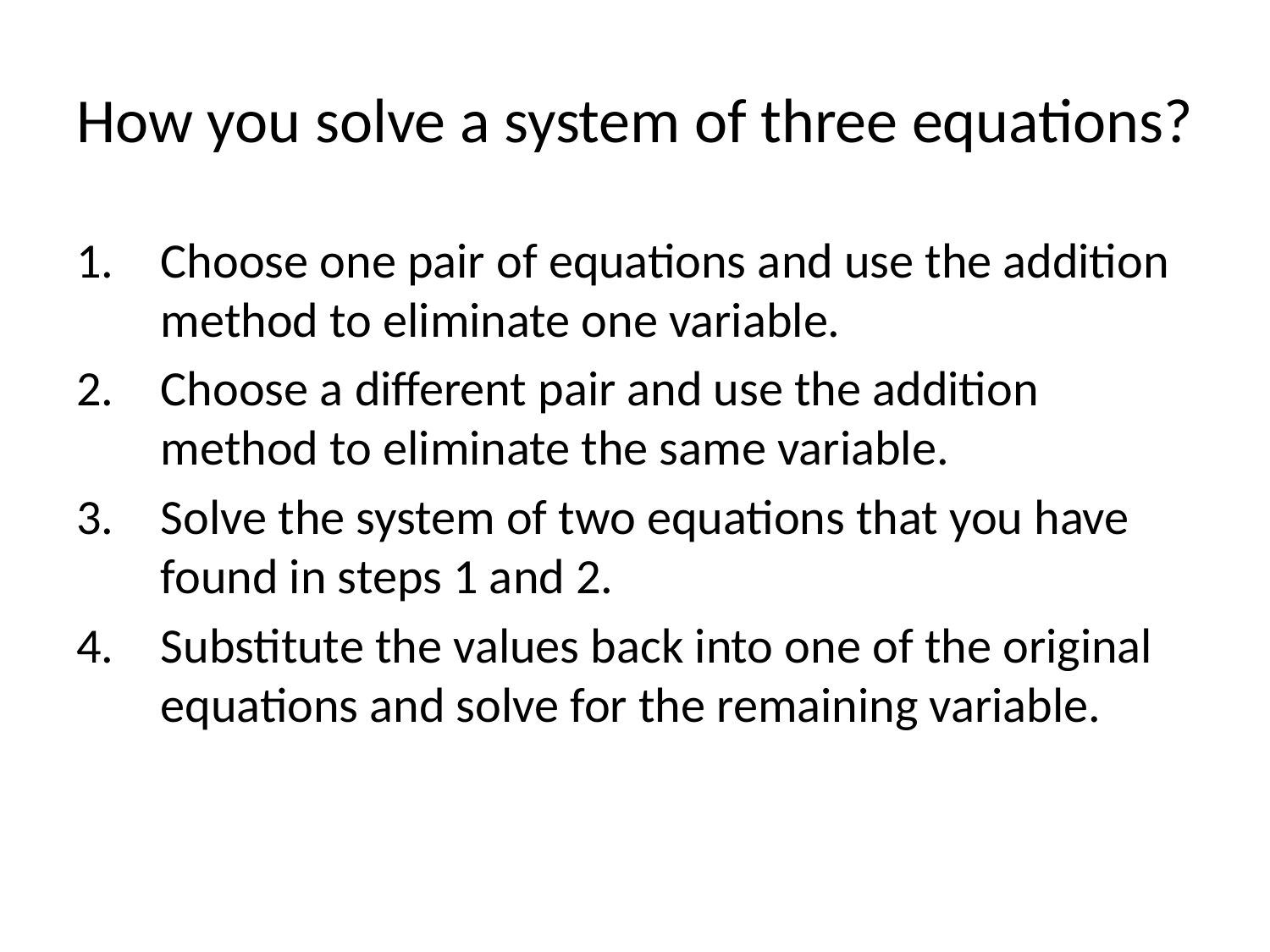

# How you solve a system of three equations?
Choose one pair of equations and use the addition method to eliminate one variable.
Choose a different pair and use the addition method to eliminate the same variable.
Solve the system of two equations that you have found in steps 1 and 2.
Substitute the values back into one of the original equations and solve for the remaining variable.